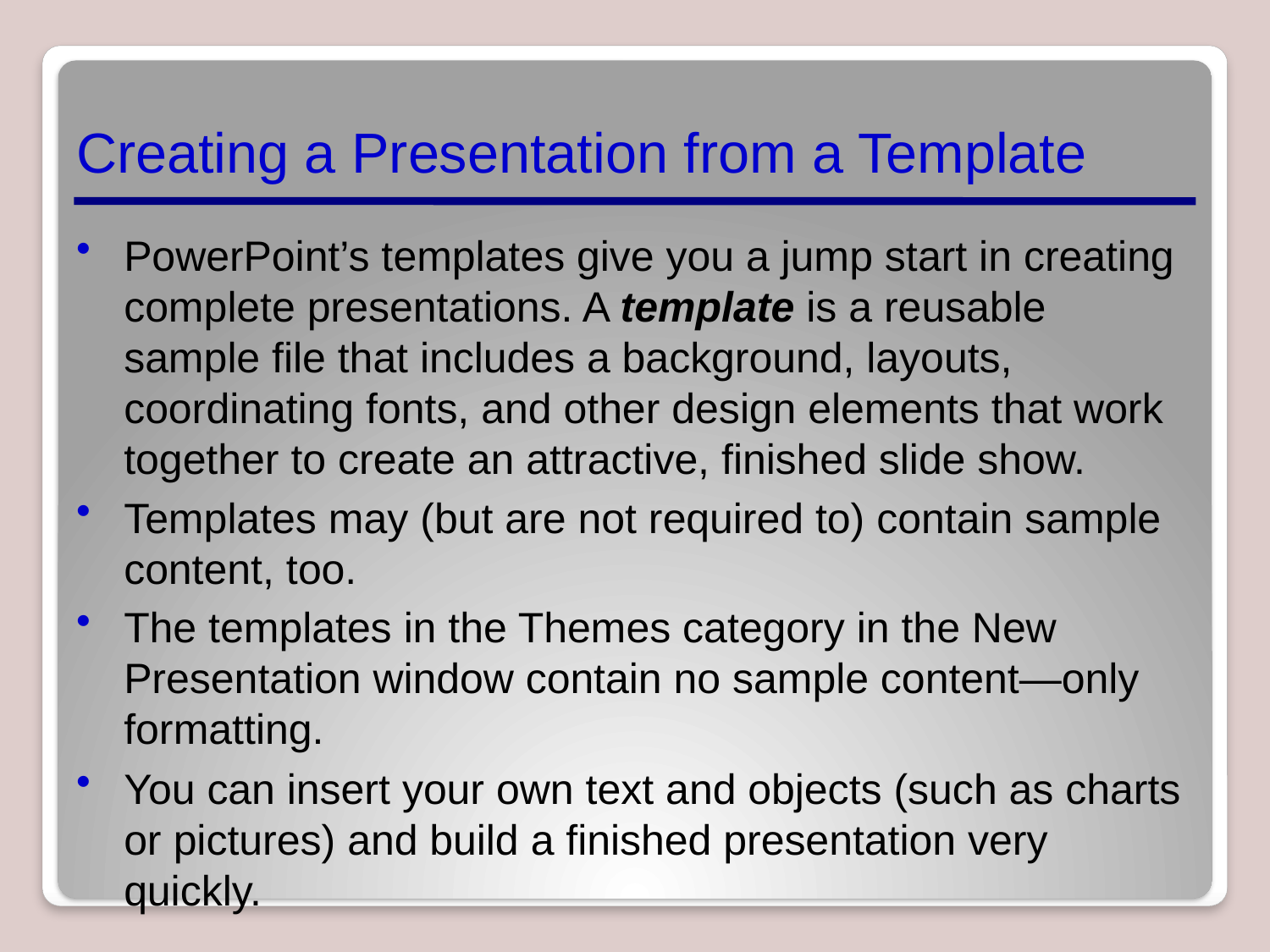

# Creating a Presentation from a Template
PowerPoint’s templates give you a jump start in creating complete presentations. A template is a reusable sample file that includes a background, layouts, coordinating fonts, and other design elements that work together to create an attractive, finished slide show.
Templates may (but are not required to) contain sample content, too.
The templates in the Themes category in the New Presentation window contain no sample content—only formatting.
You can insert your own text and objects (such as charts or pictures) and build a finished presentation very quickly.